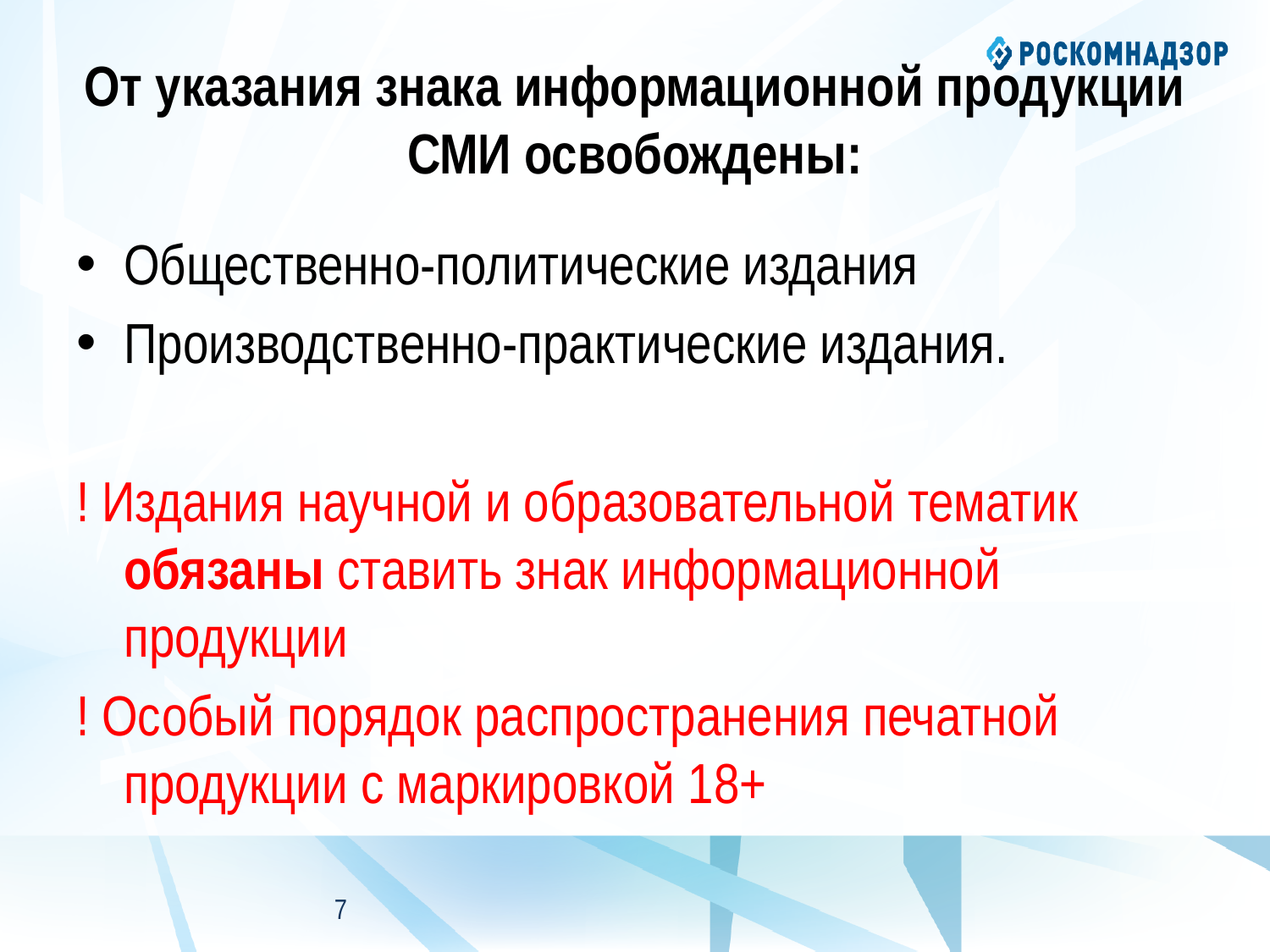

# От указания знака информационной продукции СМИ освобождены:
Общественно-политические издания
Производственно-практические издания.

! Издания научной и образовательной тематик обязаны ставить знак информационной продукции
! Особый порядок распространения печатной продукции с маркировкой 18+
7